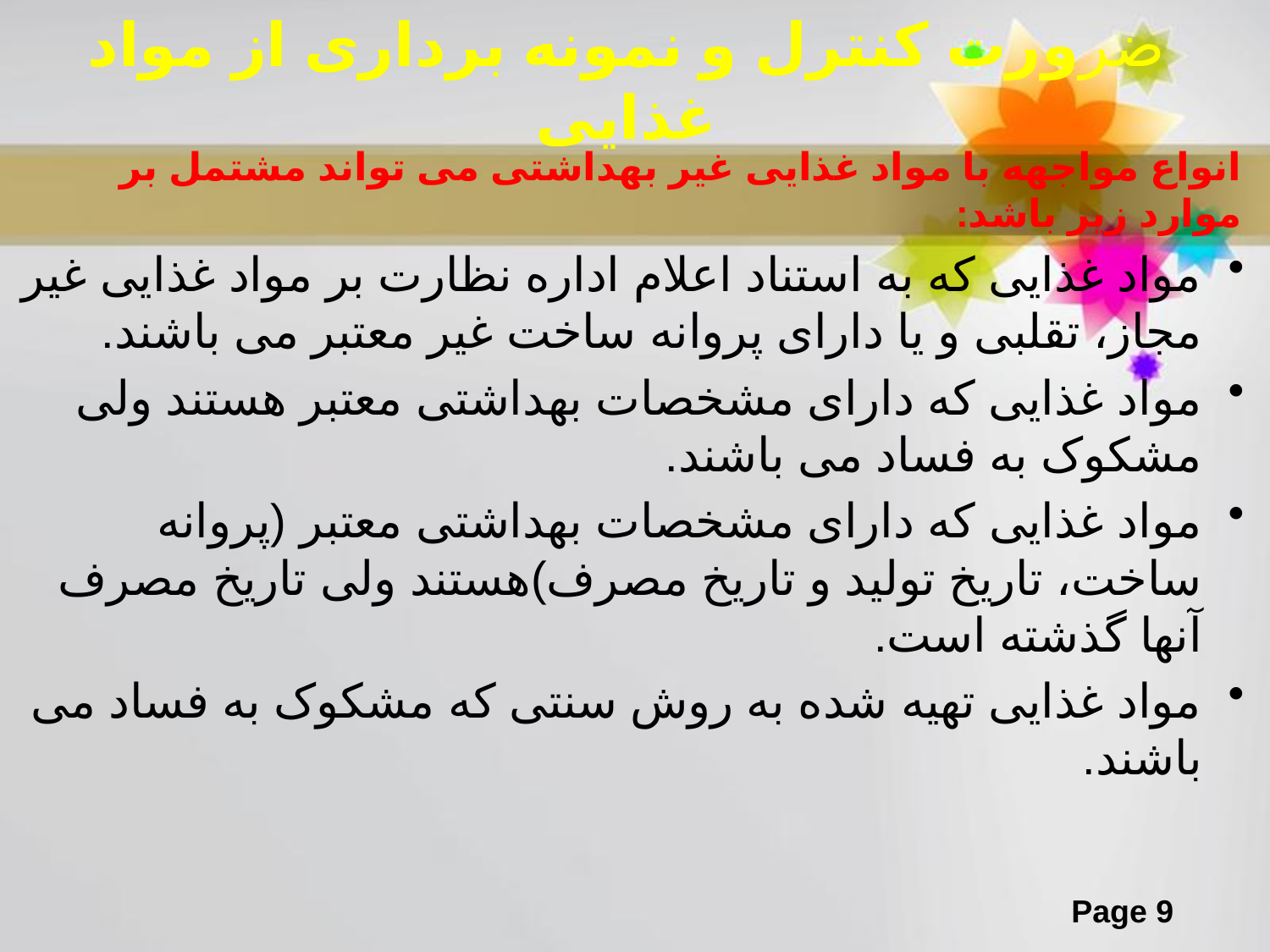

# ضرورت کنترل و نمونه برداری از مواد غذایی
انواع مواجهه با مواد غذایی غیر بهداشتی می تواند مشتمل بر موارد زیر باشد:
مواد غذایی که به استناد اعلام اداره نظارت بر مواد غذایی غیر مجاز، تقلبی و یا دارای پروانه ساخت غیر معتبر می باشند.
مواد غذایی که دارای مشخصات بهداشتی معتبر هستند ولی مشکوک به فساد می باشند.
مواد غذایی که دارای مشخصات بهداشتی معتبر (پروانه ساخت، تاریخ تولید و تاریخ مصرف)هستند ولی تاریخ مصرف آنها گذشته است.
مواد غذایی تهیه شده به روش سنتی که مشکوک به فساد می باشند.